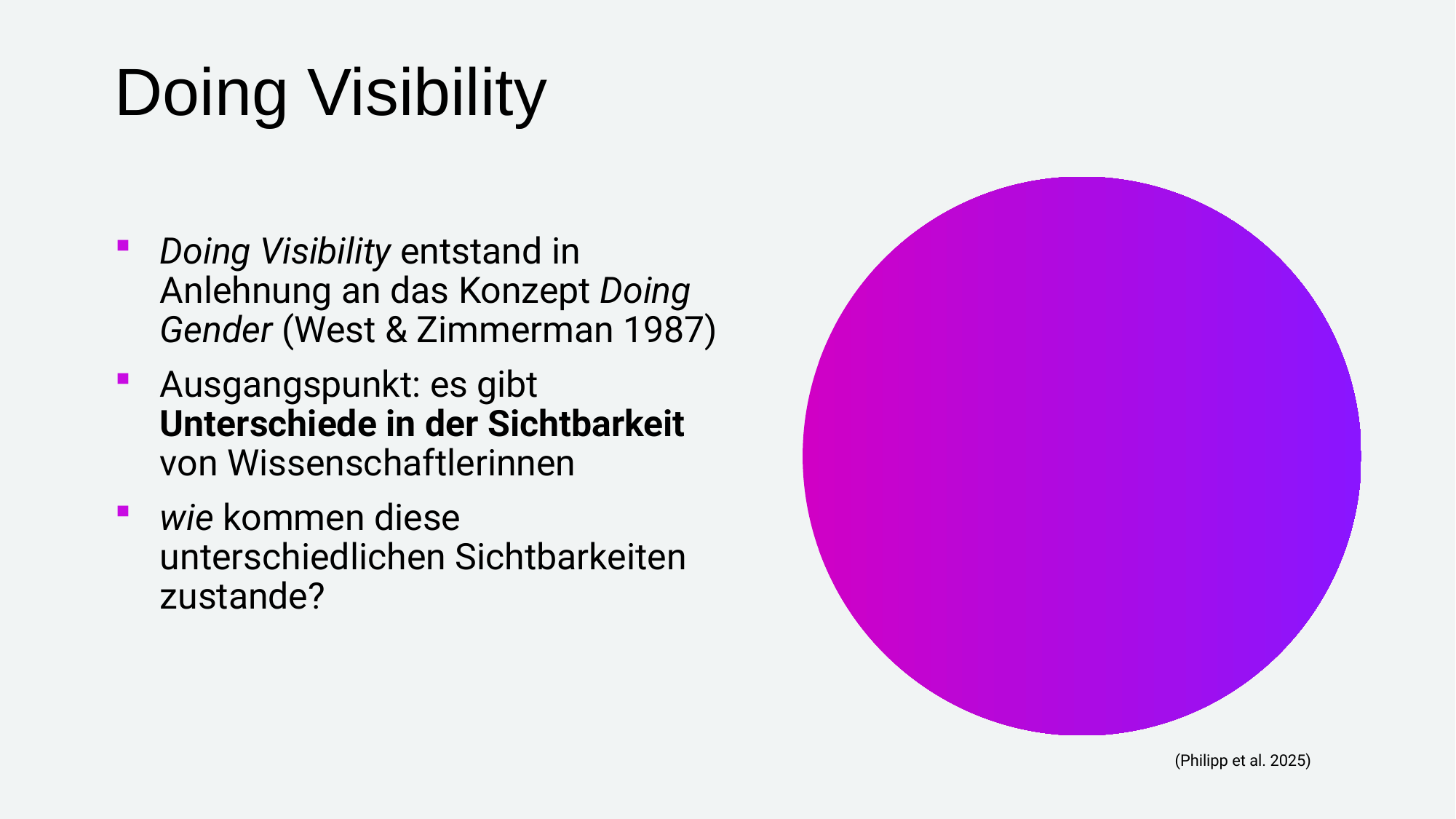

# Doing Visibility

Doing Visibility entstand in Anlehnung an das Konzept Doing Gender (West & Zimmerman 1987)
Ausgangspunkt: es gibt Unterschiede in der Sichtbarkeit von Wissenschaftlerinnen
wie kommen diese unterschiedlichen Sichtbarkeiten zustande?
(Philipp et al. 2025)